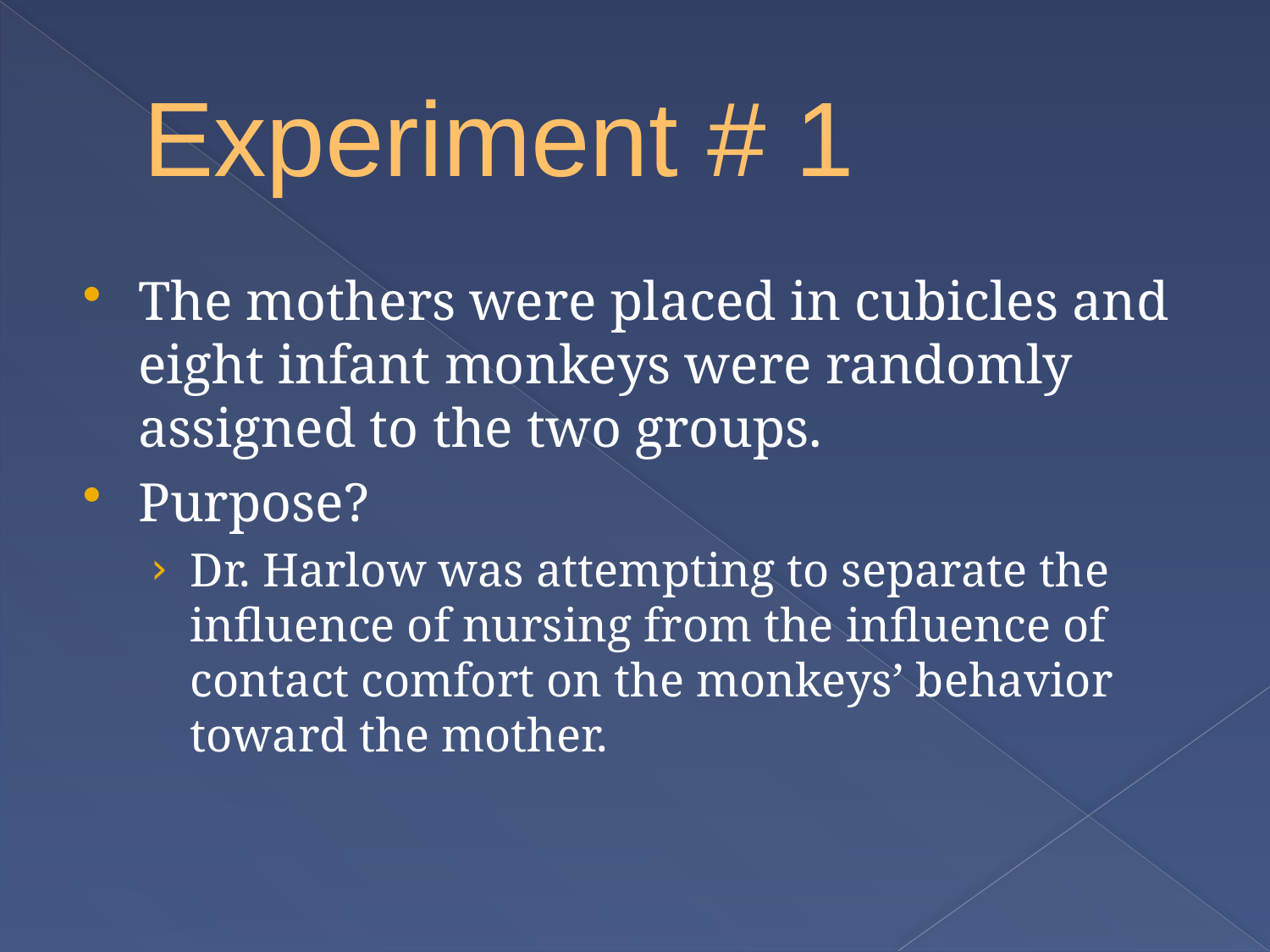

# Experiment # 1
The mothers were placed in cubicles and eight infant monkeys were randomly assigned to the two groups.
Purpose?
Dr. Harlow was attempting to separate the influence of nursing from the influence of contact comfort on the monkeys’ behavior toward the mother.